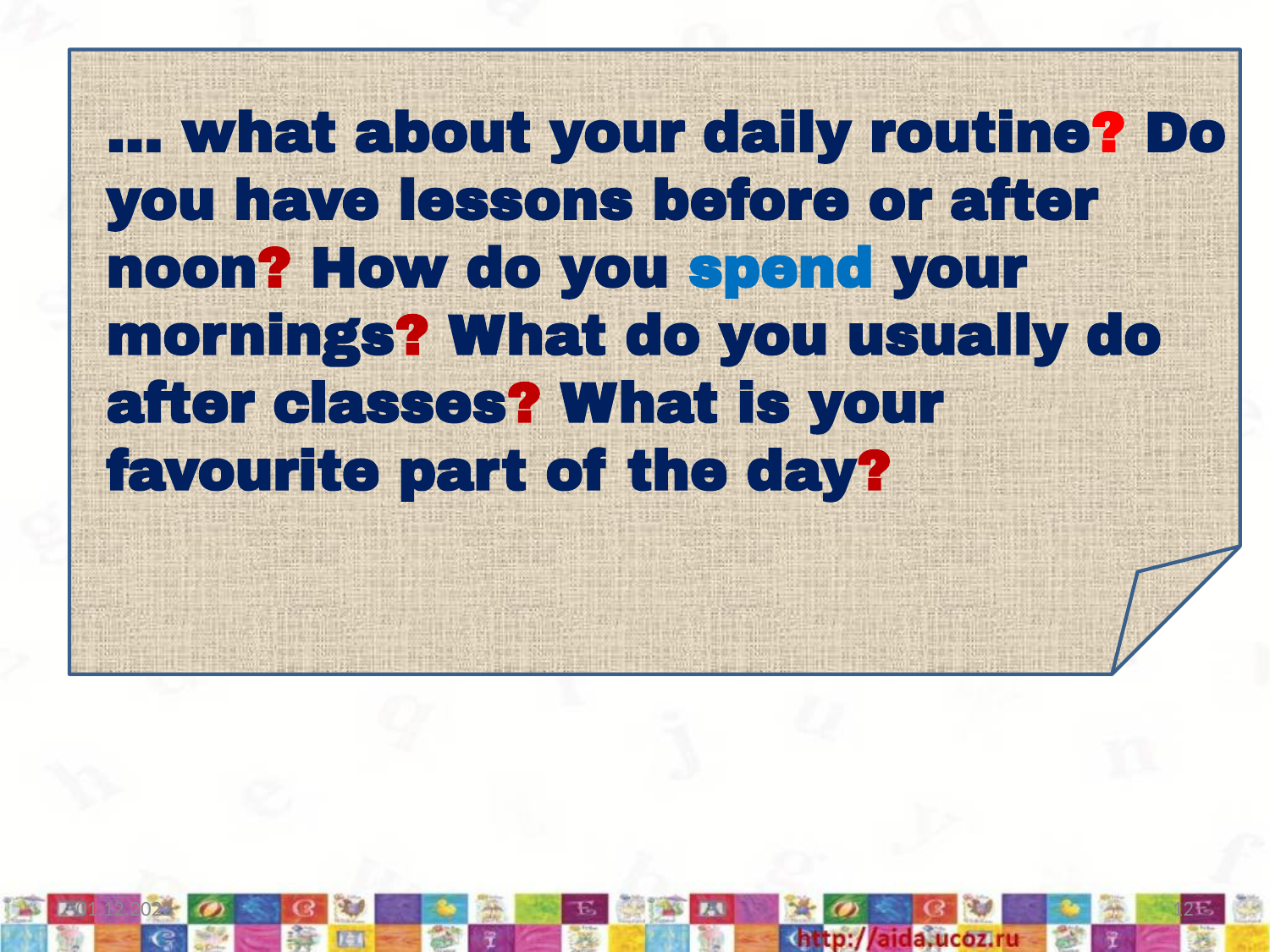

… what about your daily routine? Do you have lessons before or after noon? How do you spend your mornings? What do you usually do after classes? What is your favourite part of the day?
01.12.2022
12